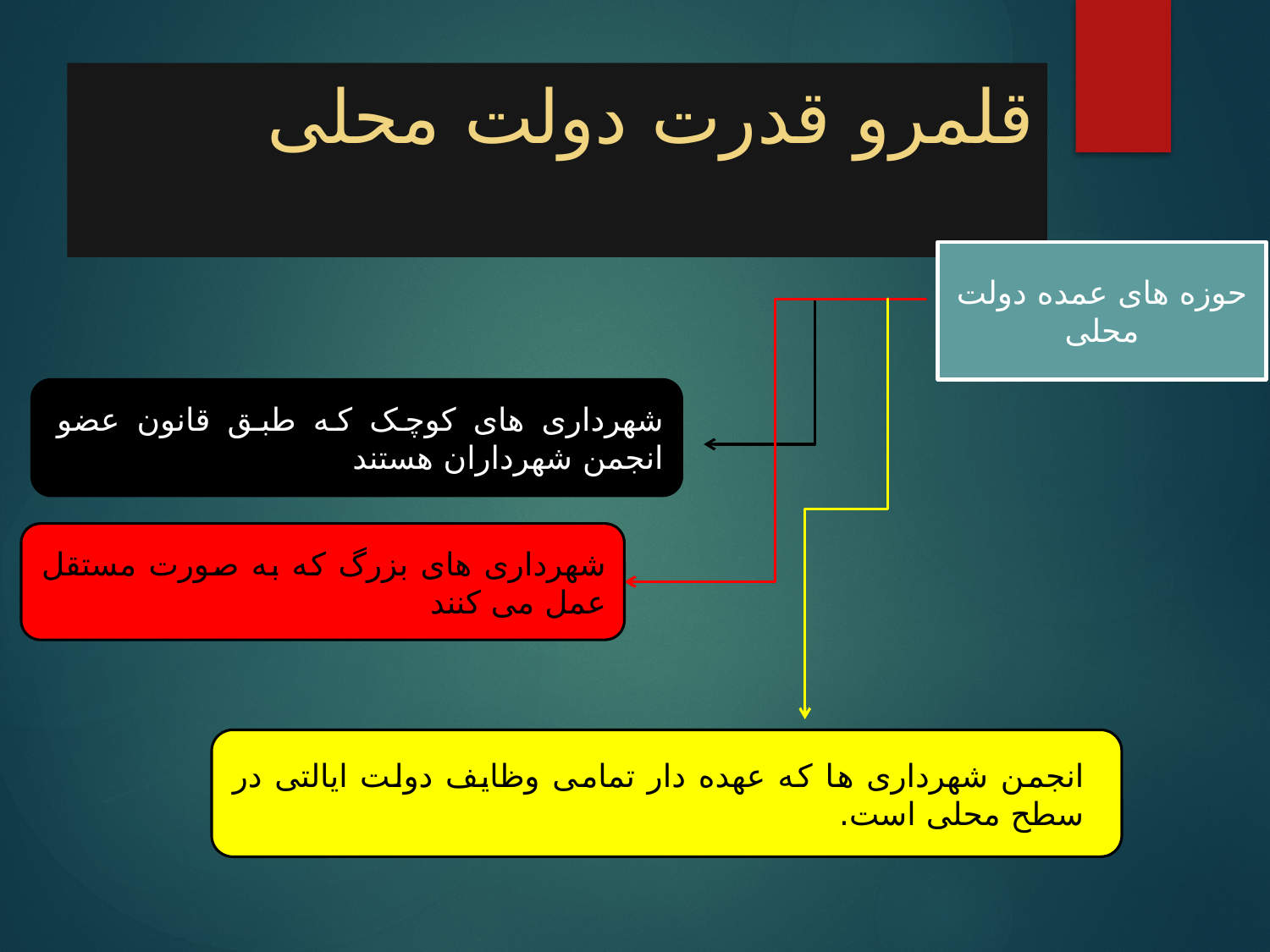

# قلمرو قدرت دولت محلی
حوزه های عمده دولت محلی
شهرداری های کوچک که طبق قانون عضو انجمن شهرداران هستند
شهرداری های بزرگ که به صورت مستقل عمل می کنند
انجمن شهرداری ها که عهده دار تمامی وظایف دولت ایالتی در سطح محلی است.